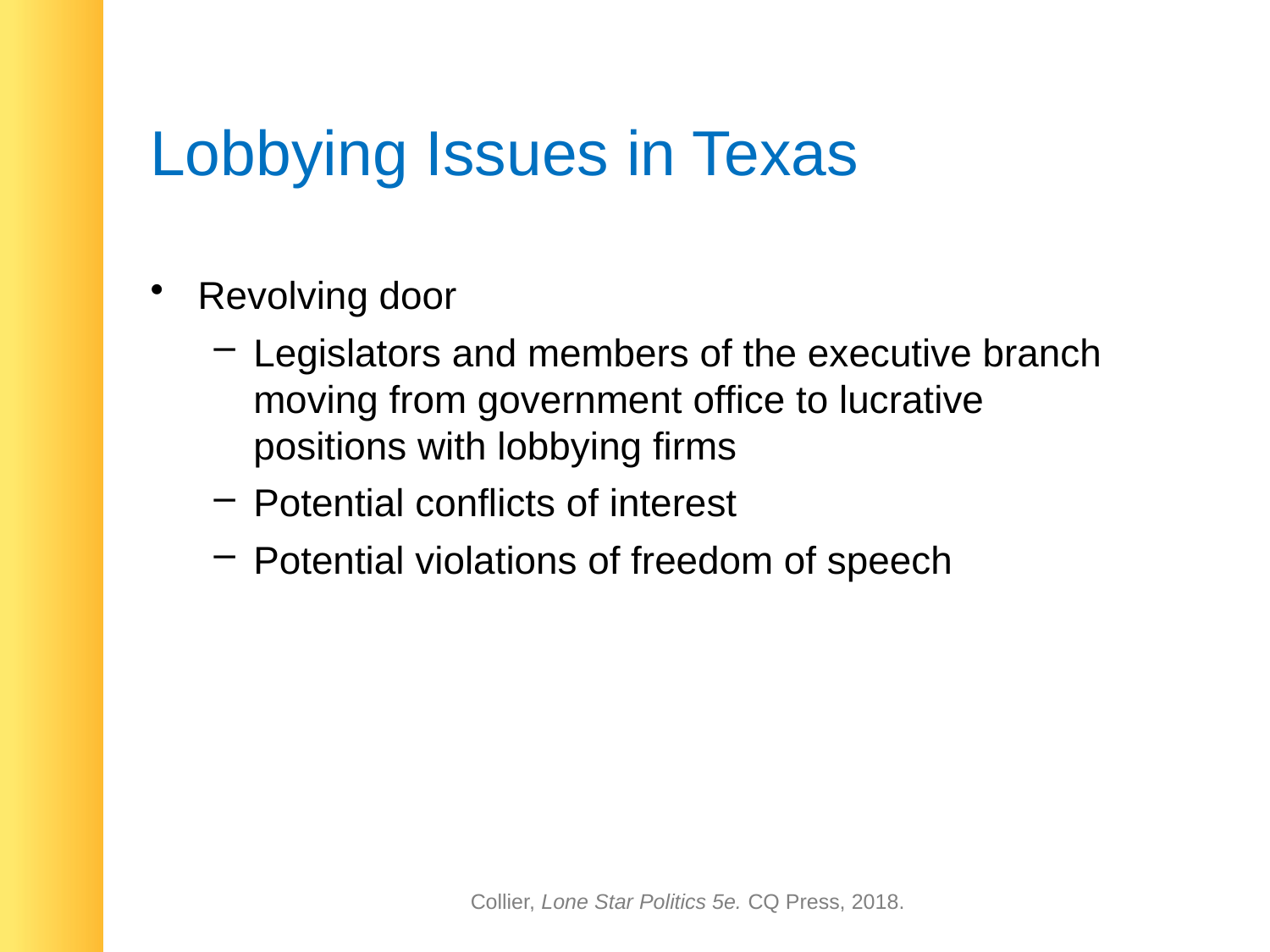

# Lobbying Issues in Texas

Revolving door
Legislators and members of the executive branch moving from government office to lucrative positions with lobbying firms
Potential conflicts of interest
Potential violations of freedom of speech
Collier, Lone Star Politics 5e. CQ Press, 2018.